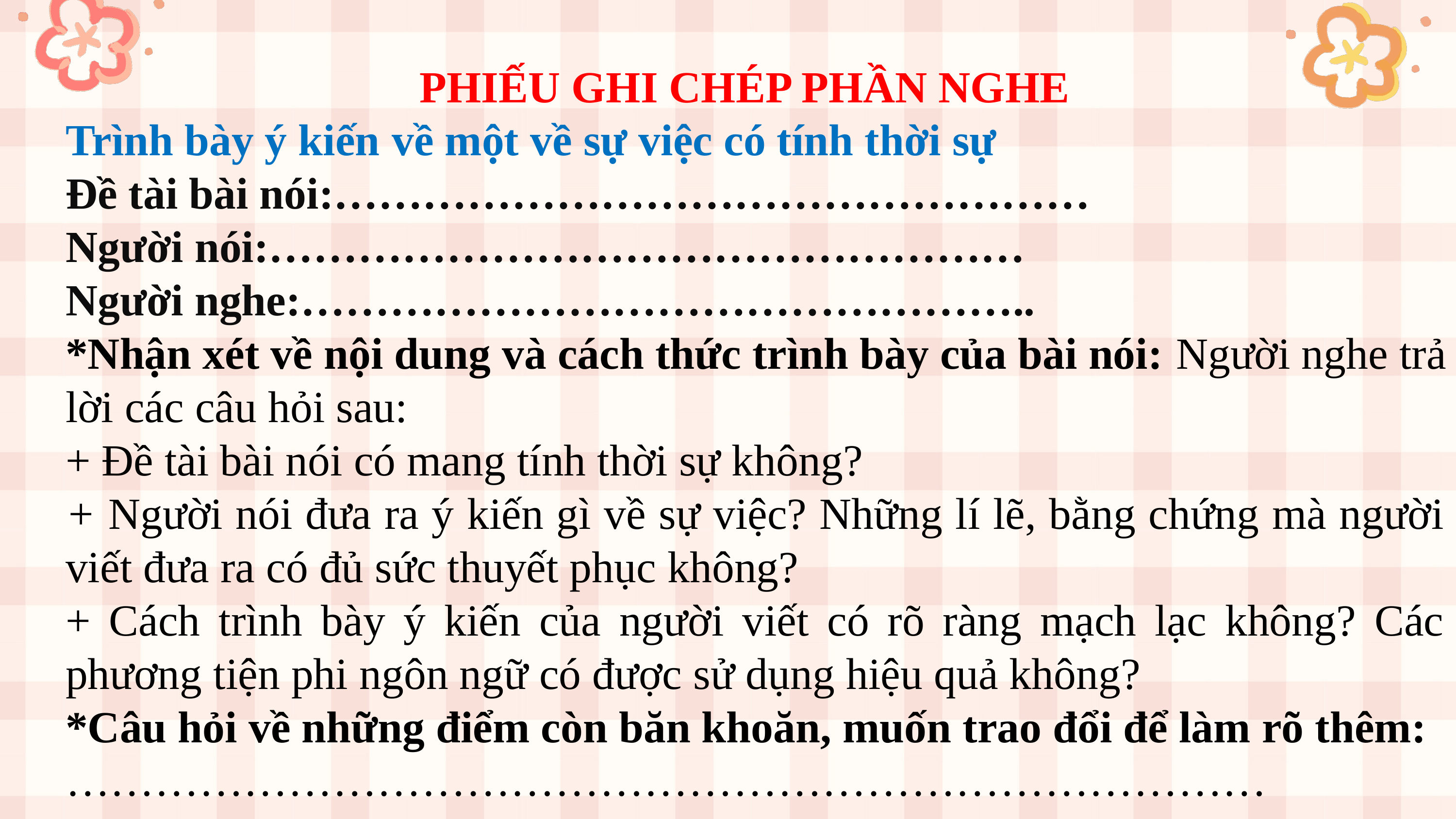

PHIẾU GHI CHÉP PHẦN NGHE
Trình bày ý kiến về một về sự việc có tính thời sự
Đề tài bài nói:……………………………………………
Người nói:……………………………………………
Người nghe:…………………………………………..
*Nhận xét về nội dung và cách thức trình bày của bài nói: Người nghe trả lời các câu hỏi sau:
+ Đề tài bài nói có mang tính thời sự không?
+ Người nói đưa ra ý kiến gì về sự việc? Những lí lẽ, bằng chứng mà người viết đưa ra có đủ sức thuyết phục không?
+ Cách trình bày ý kiến của người viết có rõ ràng mạch lạc không? Các phương tiện phi ngôn ngữ có được sử dụng hiệu quả không?
*Câu hỏi về những điểm còn băn khoăn, muốn trao đổi để làm rõ thêm:
………………………………………………………………………